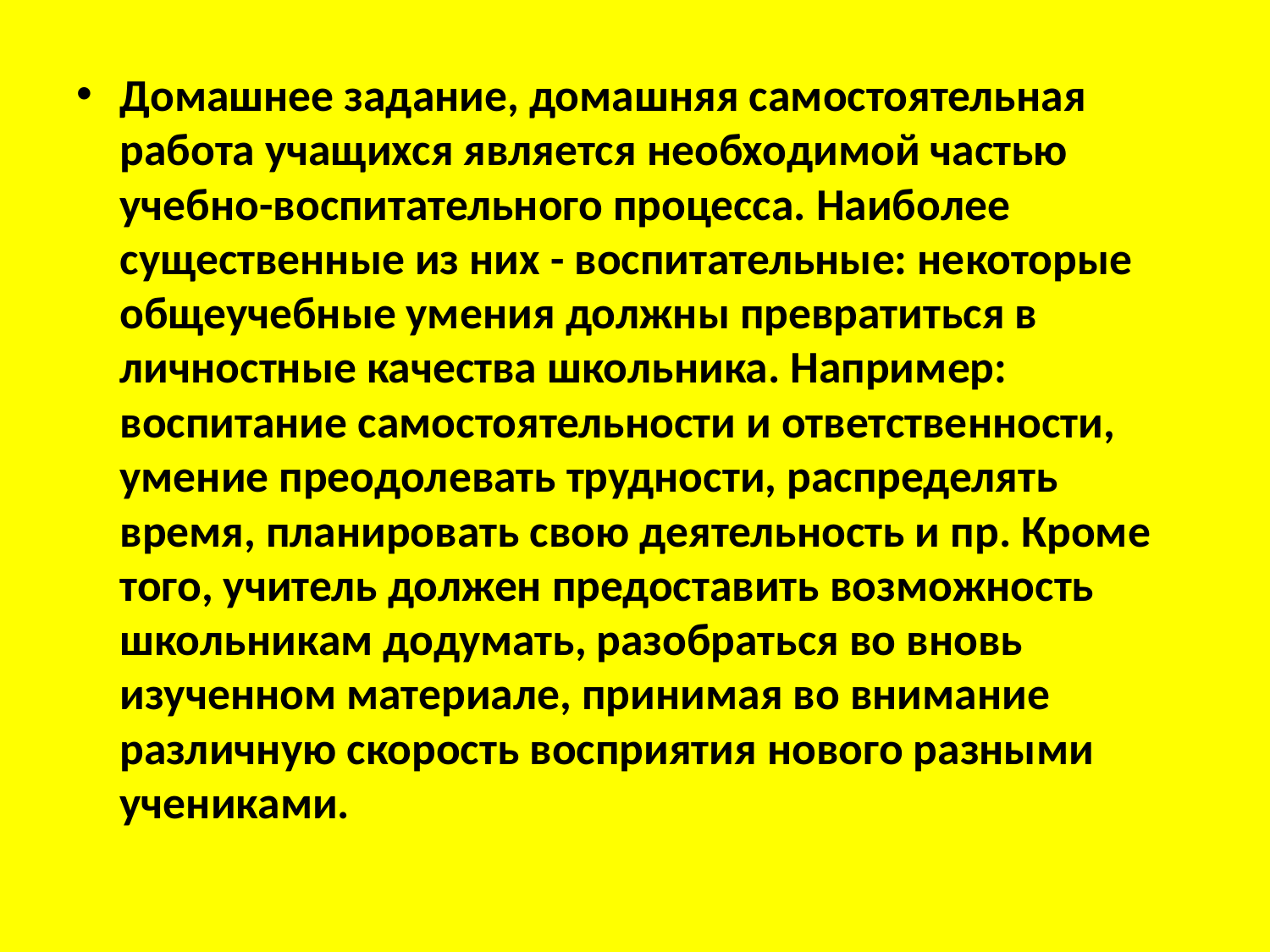

Домашнее задание, домашняя самостоятельная работа учащихся является необходимой частью учебно-воспитательного процесса. Наиболее существенные из них - воспитательные: некоторые общеучебные умения должны превратиться в личностные качества школьника. Например: воспитание самостоятельности и ответственности, умение преодолевать трудности, распределять время, планировать свою деятельность и пр. Кроме того, учитель должен предоставить возможность школьникам додумать, разобраться во вновь изученном материале, принимая во внимание различную скорость восприятия нового разными учениками.